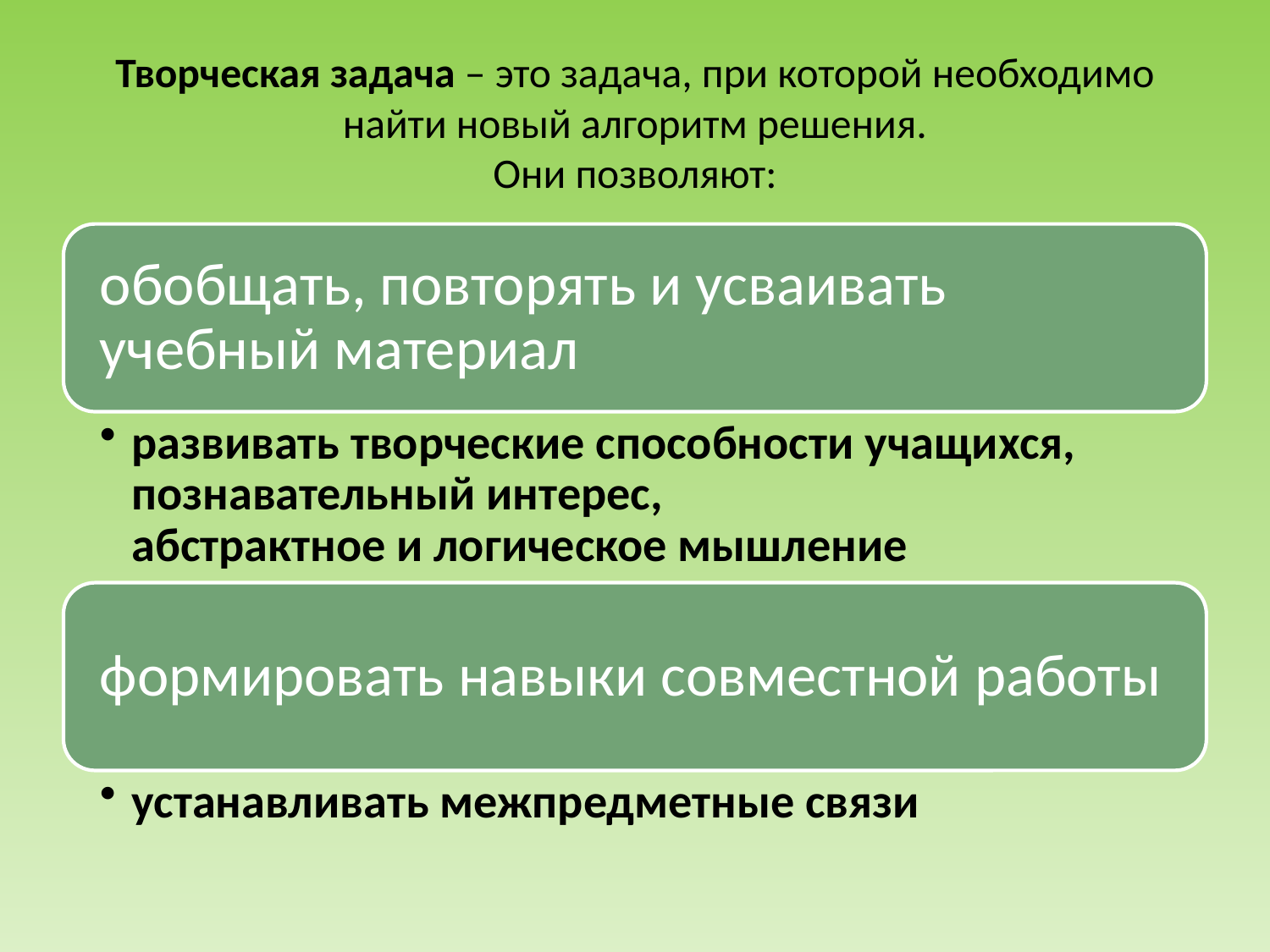

# Творческая задача – это задача, при которой необходимо найти новый алгоритм решения. Они позволяют:
обобщать, повторять и усваивать учебный материал
развивать творческие способности учащихся, познавательный интерес,
абстрактное и логическое мышление
формировать навыки совместной работы
устанавливать межпредметные связи